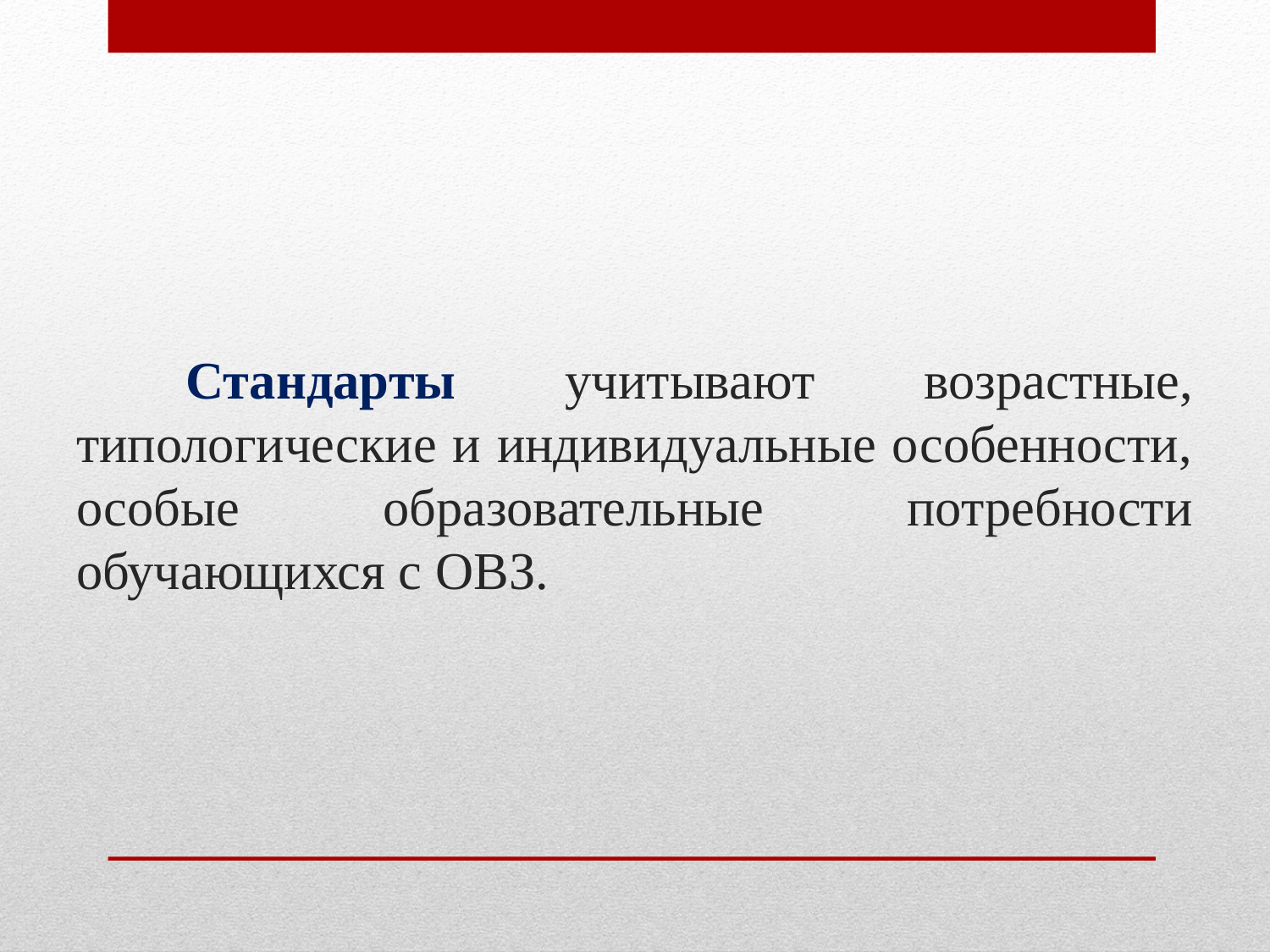

# Стандарты учитывают возрастные, типологические и индивидуальные особенности, особые образовательные потребности обучающихся с ОВЗ.